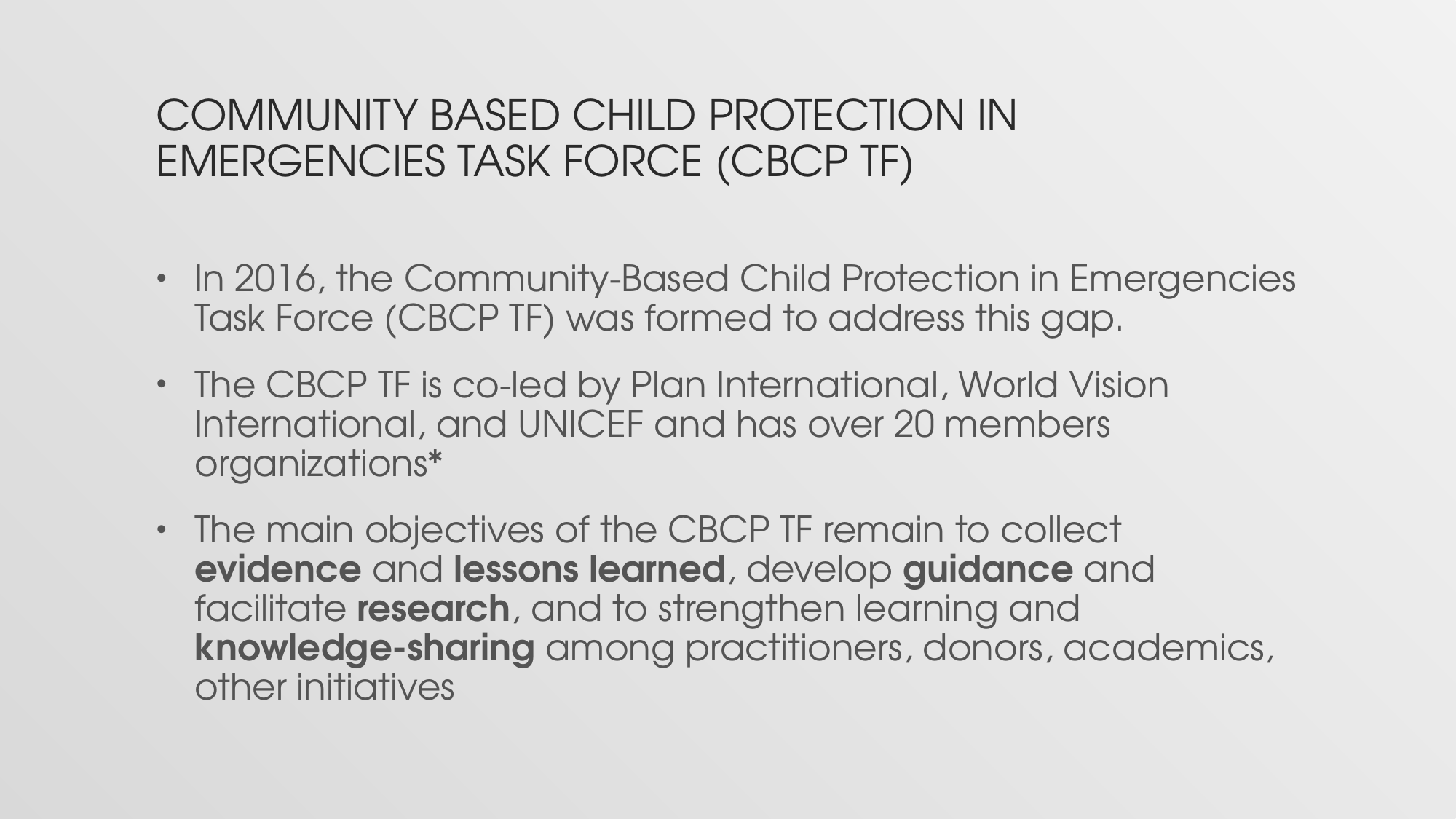

# Community Based Child Protection in Emergencies Task Force (CBCP TF)
In 2016, the Community-Based Child Protection in Emergencies Task Force (CBCP TF) was formed to address this gap.
The CBCP TF is co-led by Plan International, World Vision International, and UNICEF and has over 20 members organizations*
The main objectives of the CBCP TF remain to collect evidence and lessons learned, develop guidance and facilitate research, and to strengthen learning and knowledge-sharing among practitioners, donors, academics, other initiatives